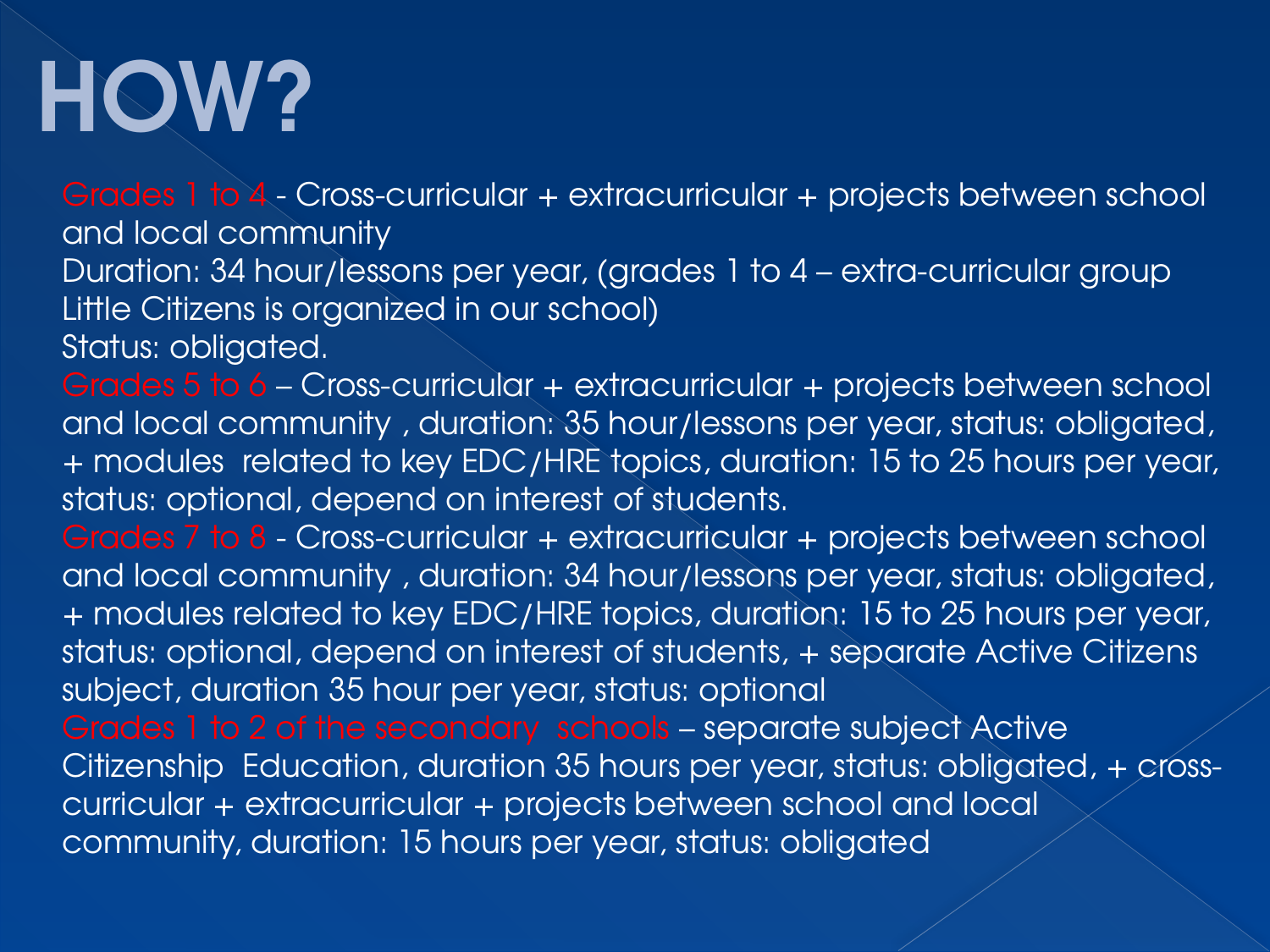

HOW?
Grades 1 to 4 - Cross-curricular + extracurricular + projects between school and local community
Duration: 34 hour/lessons per year, (grades 1 to 4 – extra-curricular group Little Citizens is organized in our school)
Status: obligated.
Grades 5 to 6 – Cross-curricular + extracurricular + projects between school and local community , duration: 35 hour/lessons per year, status: obligated, + modules  related to key EDC/HRE topics, duration: 15 to 25 hours per year, status: optional, depend on interest of students.
Grades 7 to 8 - Cross-curricular + extracurricular + projects between school and local community , duration: 34 hour/lessons per year, status: obligated, + modules related to key EDC/HRE topics, duration: 15 to 25 hours per year, status: optional, depend on interest of students, + separate Active Citizens  subject, duration 35 hour per year, status: optional
Grades 1 to 2 of the secondary  schools – separate subject Active Citizenship  Education, duration 35 hours per year, status: obligated, + cross-curricular + extracurricular + projects between school and local community, duration: 15 hours per year, status: obligated